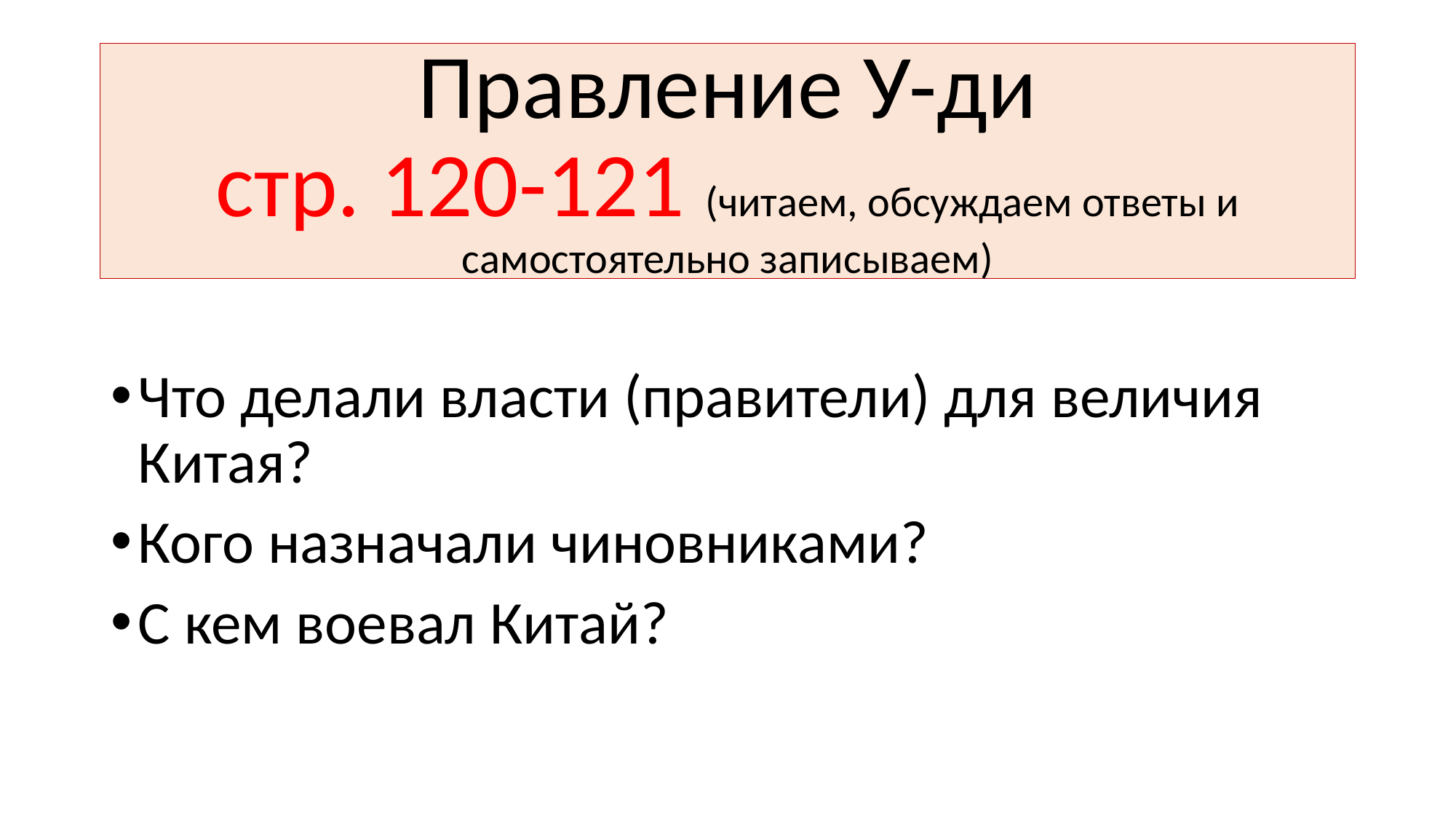

# Правление У-ди стр. 120-121 (читаем, обсуждаем ответы и самостоятельно записываем)
Что делали власти (правители) для величия Китая?
Кого назначали чиновниками?
С кем воевал Китай?